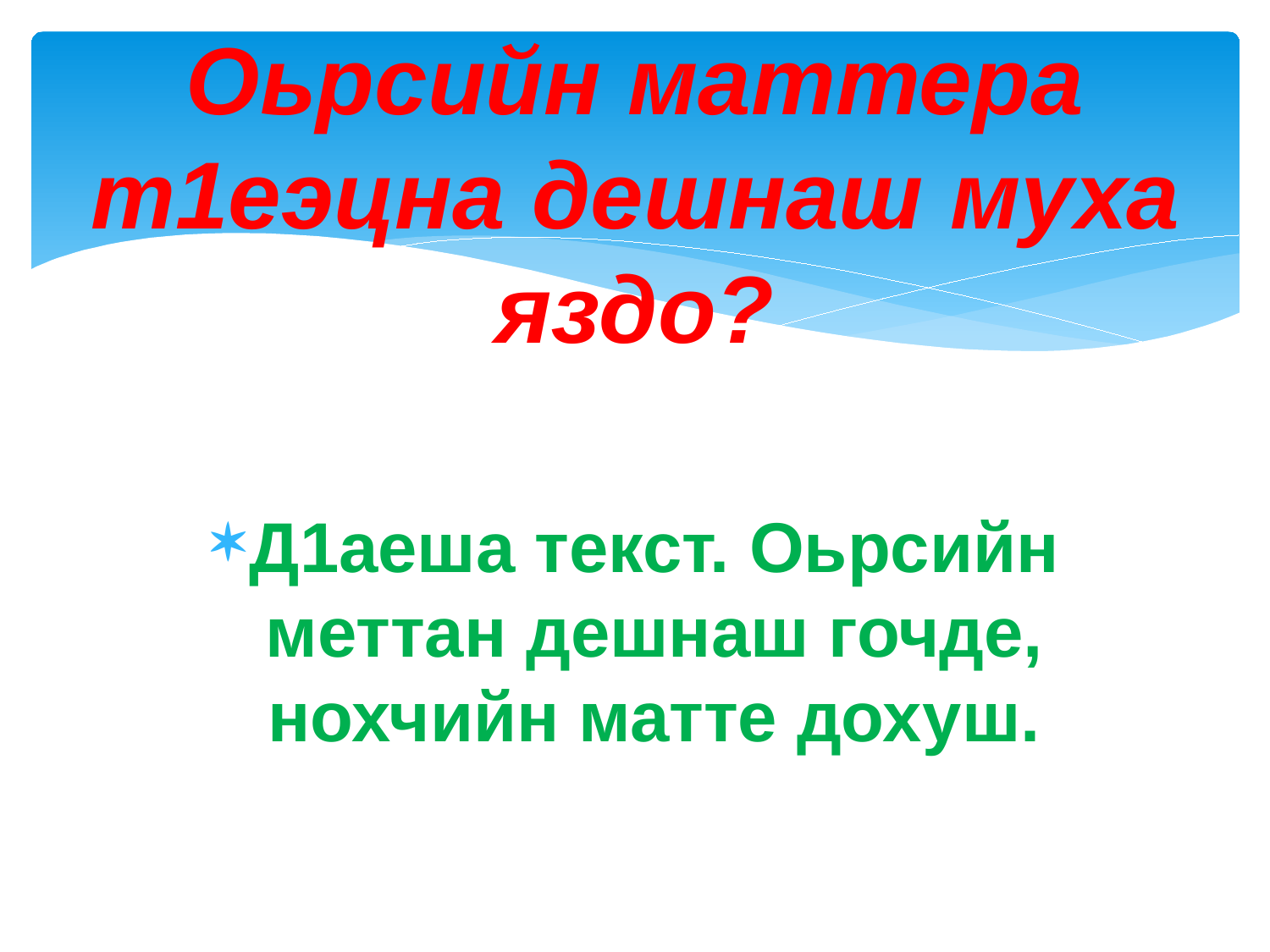

# Оьрсийн маттера т1еэцна дешнаш муха яздо?

Д1аеша текст. Оьрсийн меттан дешнаш гочде, нохчийн матте дохуш.